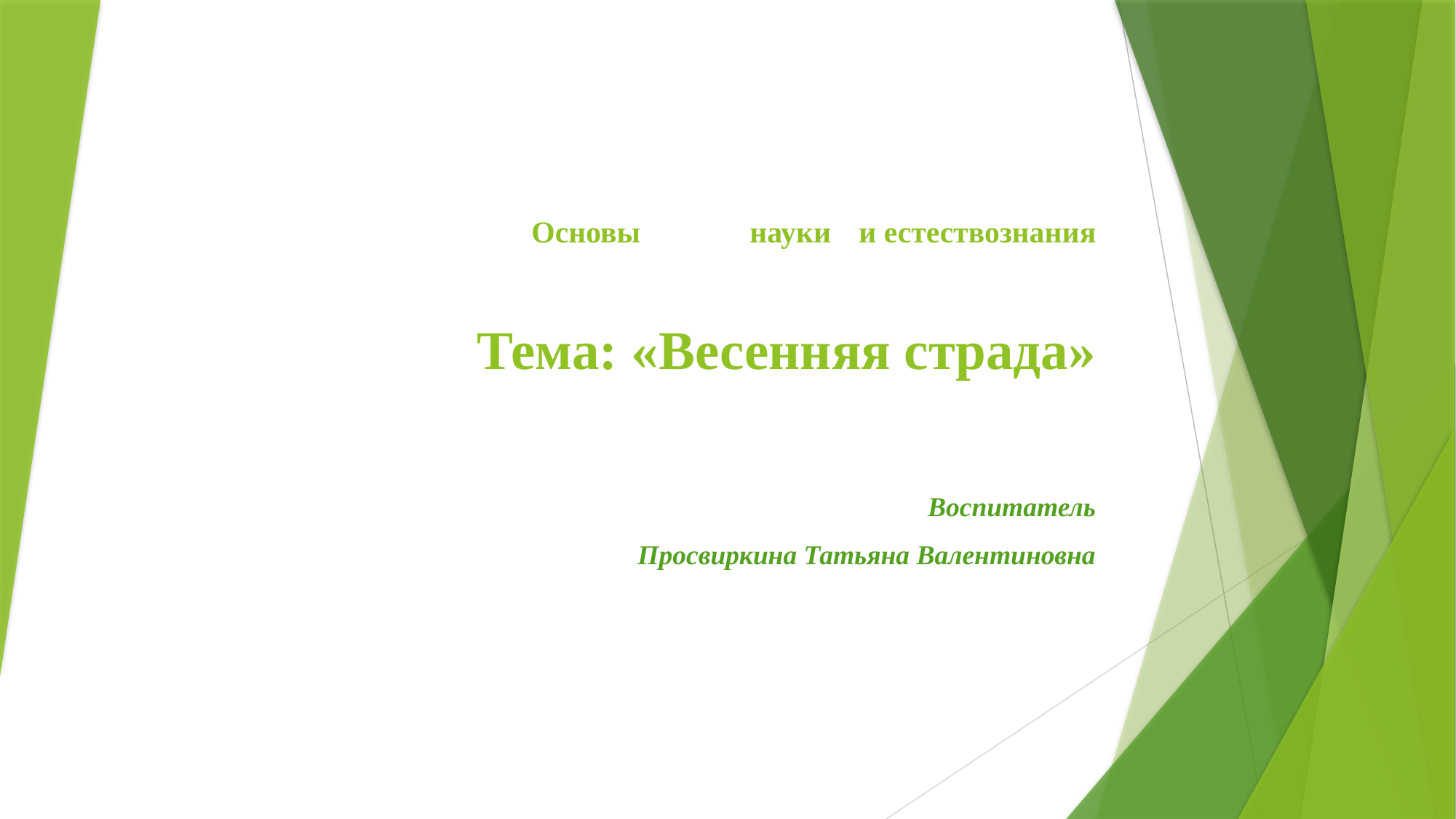

# Основы 	науки 	и естествознания Тема: «Весенняя страда»
Воспитатель
Просвиркина Татьяна Валентиновна